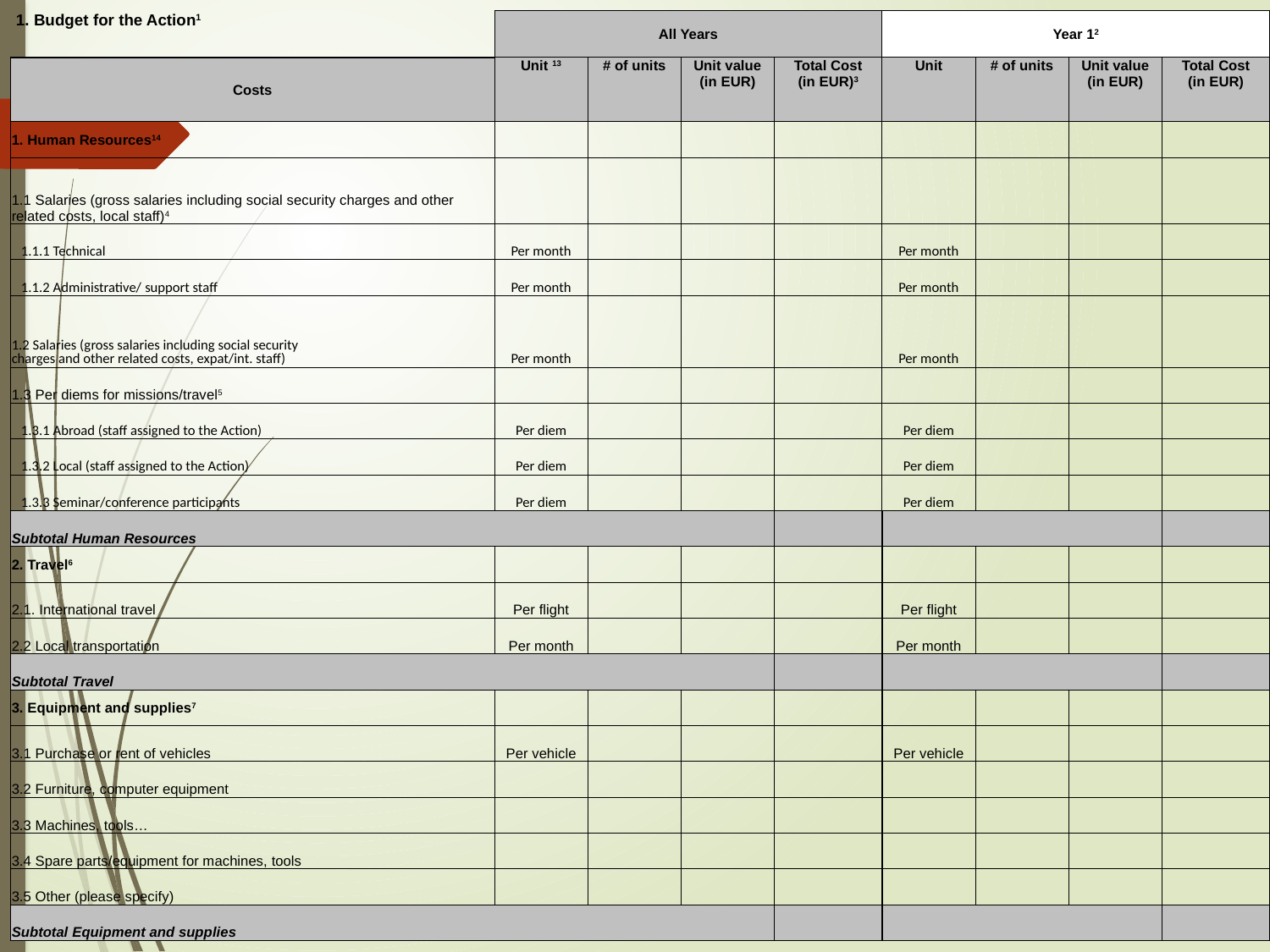

| 1. Budget for the Action1 | All Years |  |  |  | Year 12 |  |  |  |
| --- | --- | --- | --- | --- | --- | --- | --- | --- |
| Costs | Unit 13 | # of units | Unit value (in EUR) | Total Cost (in EUR)3 | Unit | # of units | Unit value (in EUR) | Total Cost (in EUR) |
| 1. Human Resources14 |  |  |  |  |  |  |  |  |
| 1.1 Salaries (gross salaries including social security charges and other related costs, local staff)4 |  |  |  |  |  |  |  |  |
| 1.1.1 Technical | Per month |  |  |  | Per month |  |  |  |
| 1.1.2 Administrative/ support staff | Per month |  |  |  | Per month |  |  |  |
| 1.2 Salaries (gross salaries including social security charges and other related costs, expat/int. staff) | Per month |  |  |  | Per month |  |  |  |
| 1.3 Per diems for missions/travel5 |  |  |  |  |  |  |  |  |
| 1.3.1 Abroad (staff assigned to the Action) | Per diem |  |  |  | Per diem |  |  |  |
| 1.3.2 Local (staff assigned to the Action) | Per diem |  |  |  | Per diem |  |  |  |
| 1.3.3 Seminar/conference participants | Per diem |  |  |  | Per diem |  |  |  |
| Subtotal Human Resources |  |  |  |  |  |  |  |  |
| 2. Travel6 |  |  |  |  |  |  |  |  |
| 2.1. International travel | Per flight |  |  |  | Per flight |  |  |  |
| 2.2 Local transportation | Per month |  |  |  | Per month |  |  |  |
| Subtotal Travel |  |  |  |  |  |  |  |  |
| 3. Equipment and supplies7 |  |  |  |  |  |  |  |  |
| 3.1 Purchase or rent of vehicles | Per vehicle |  |  |  | Per vehicle |  |  |  |
| 3.2 Furniture, computer equipment |  |  |  |  |  |  |  |  |
| 3.3 Machines, tools… |  |  |  |  |  |  |  |  |
| 3.4 Spare parts/equipment for machines, tools |  |  |  |  |  |  |  |  |
| 3.5 Other (please specify) |  |  |  |  |  |  |  |  |
| Subtotal Equipment and supplies |  |  |  |  |  |  |  |  |
#